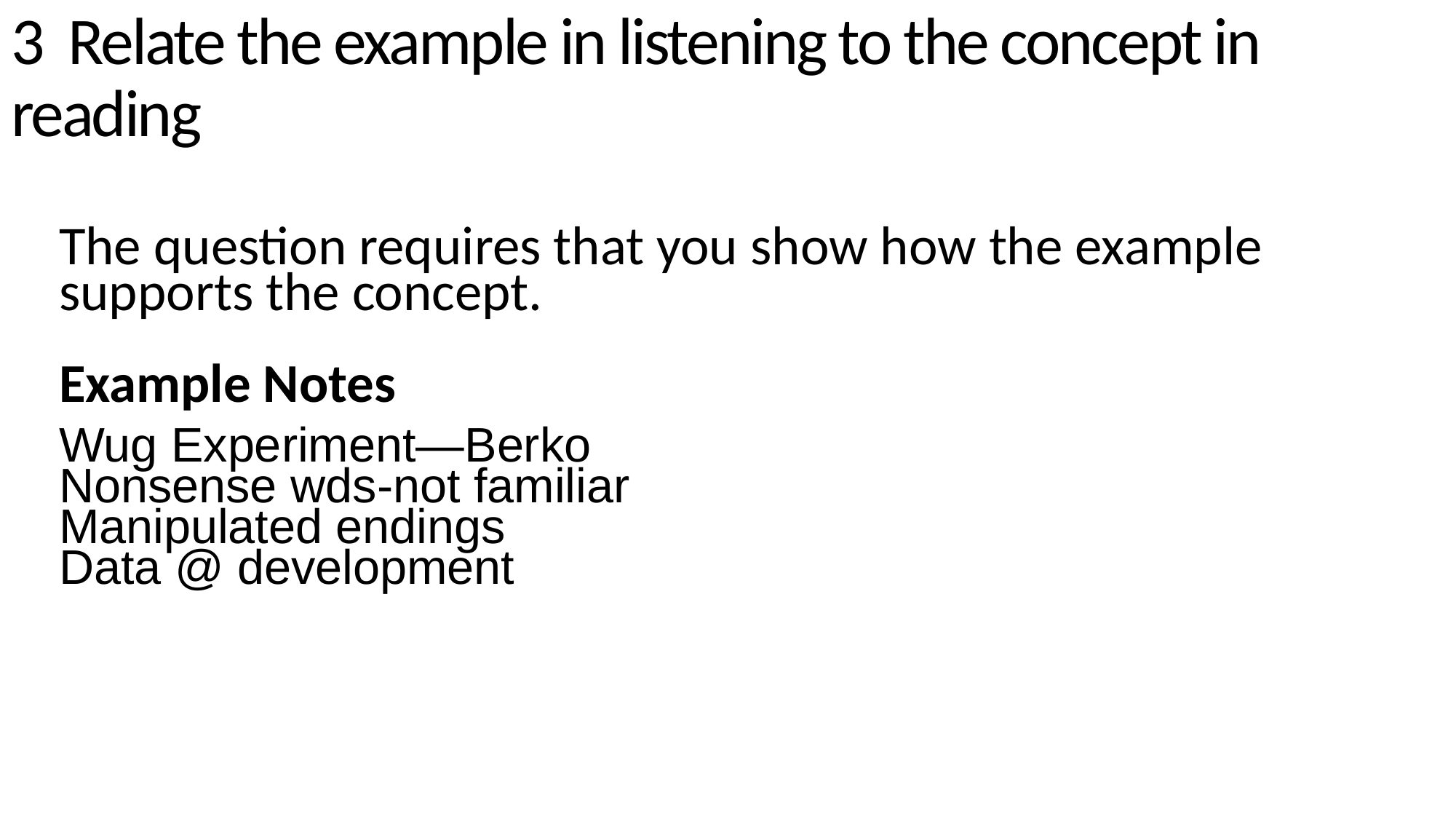

# 3  Relate the example in listening to the concept in reading

The question requires that you show how the example supports the concept.

Example Notes

Wug Experiment—Berko
Nonsense wds-not familiar
Manipulated endings
Data @ development